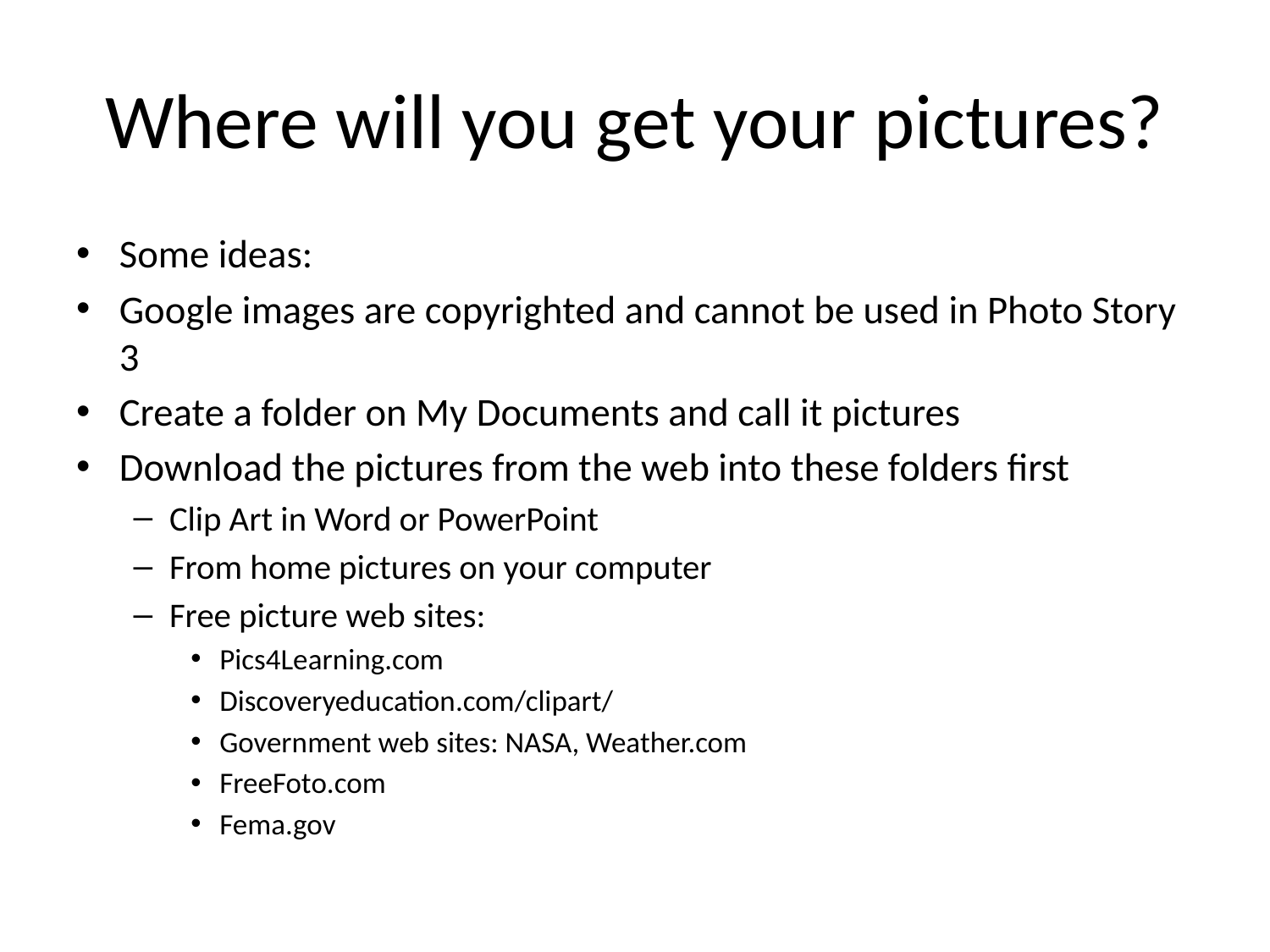

# Where will you get your pictures?
Some ideas:
Google images are copyrighted and cannot be used in Photo Story 3
Create a folder on My Documents and call it pictures
Download the pictures from the web into these folders first
Clip Art in Word or PowerPoint
From home pictures on your computer
Free picture web sites:
Pics4Learning.com
Discoveryeducation.com/clipart/
Government web sites: NASA, Weather.com
FreeFoto.com
Fema.gov